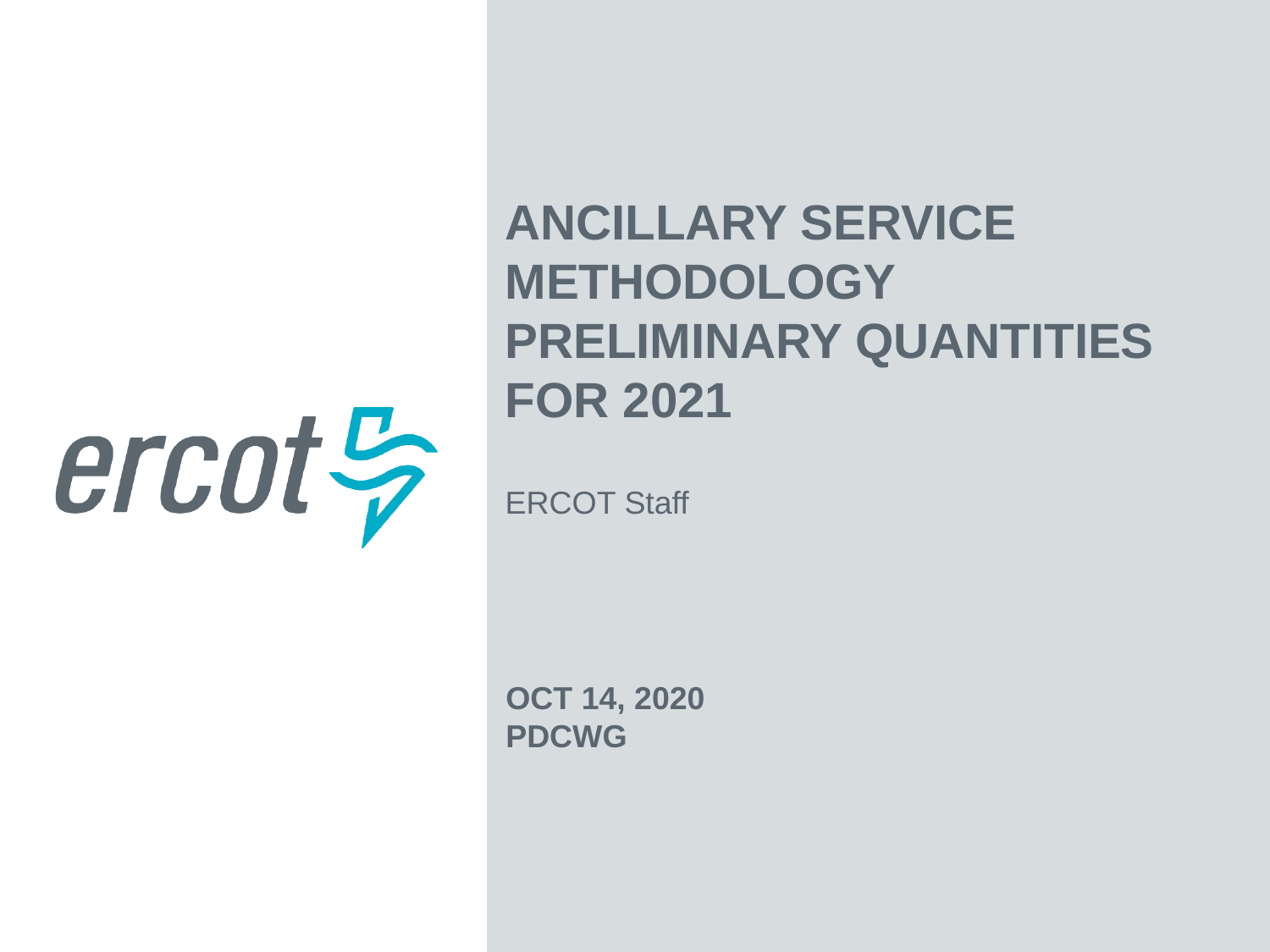

Ancillary Service Methodology
Preliminary Quantities For 2021
ERCOT Staff
Oct 14, 2020
PDCWG